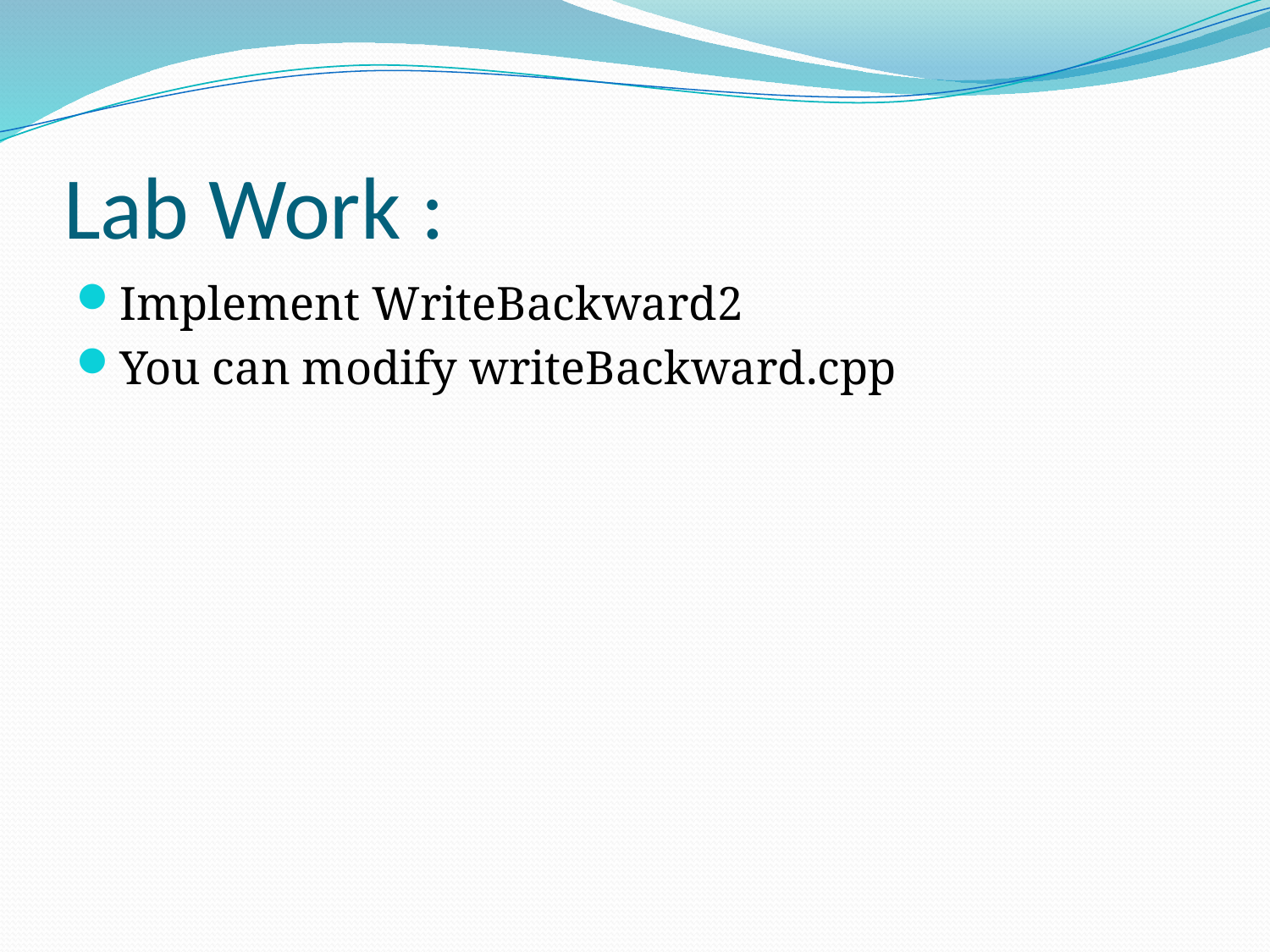

# Lab Work :
Implement WriteBackward2
You can modify writeBackward.cpp